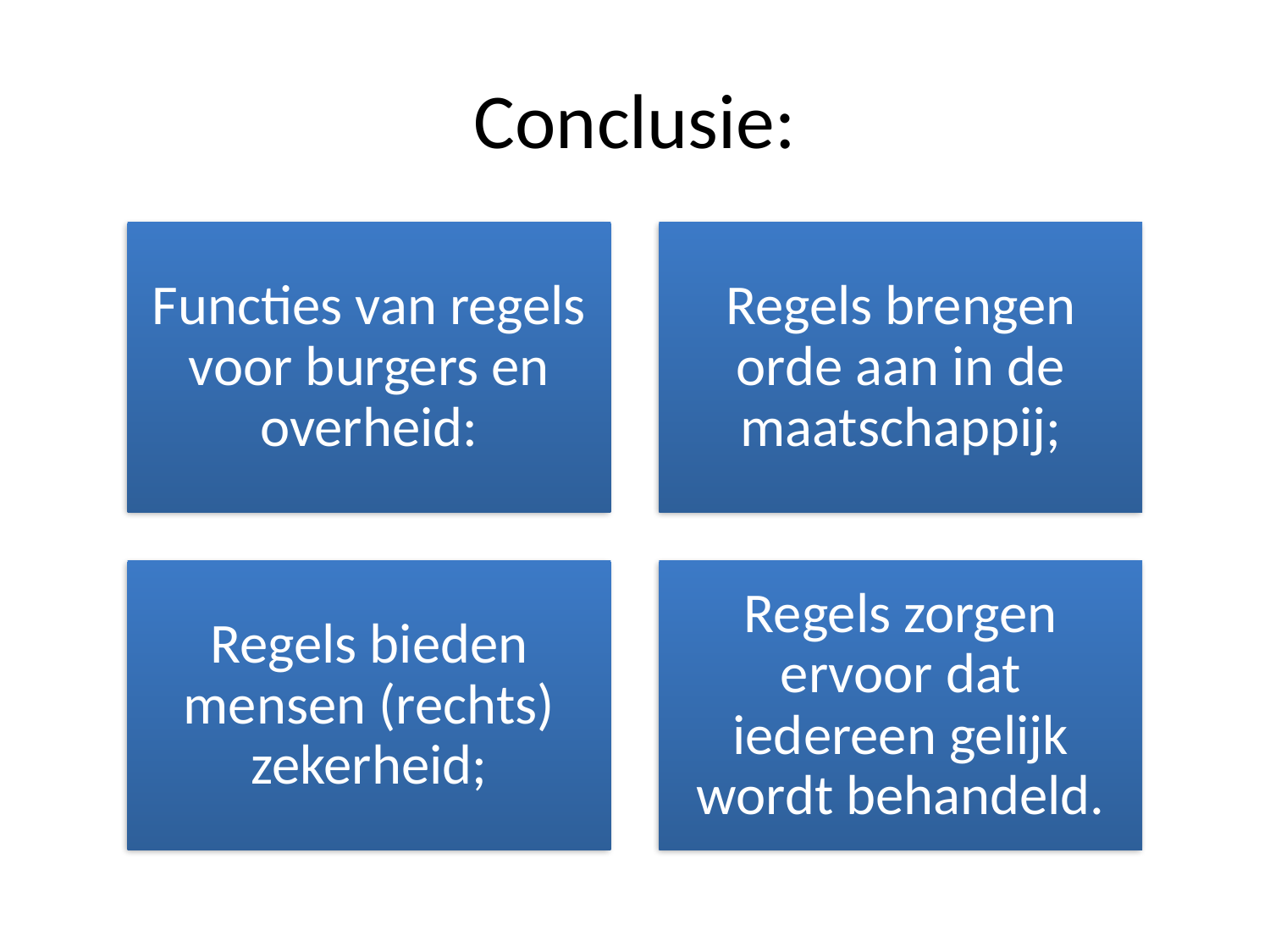

# Conclusie:
Functies van regels voor burgers en overheid:
Regels brengen orde aan in de maatschappij;
Regels bieden mensen (rechts) zekerheid;
Regels zorgen ervoor dat iedereen gelijk wordt behandeld.